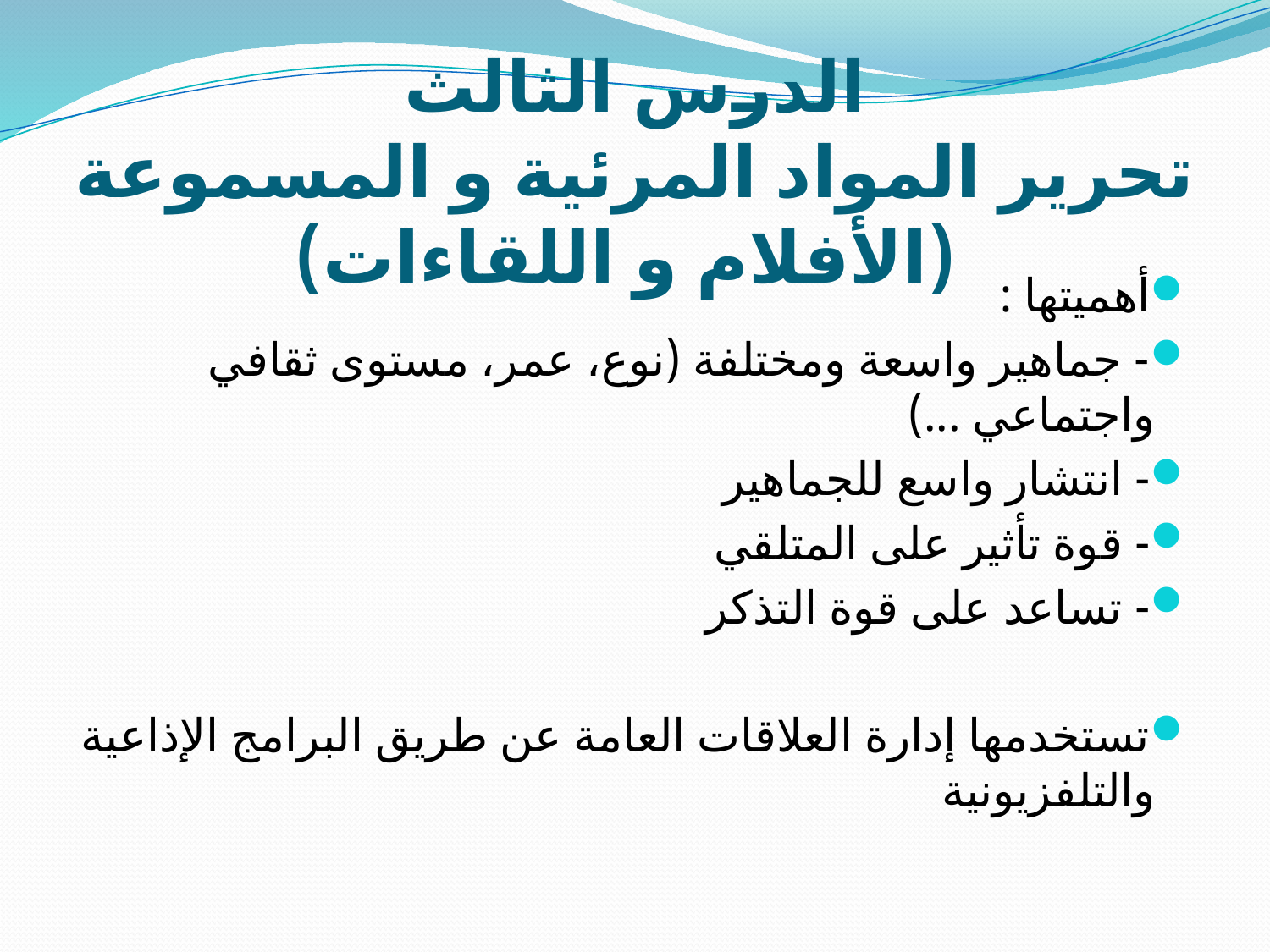

# الدرس الثالث تحرير المواد المرئية و المسموعة (الأفلام و اللقاءات)
أهميتها :
- جماهير واسعة ومختلفة (نوع، عمر، مستوى ثقافي واجتماعي ...)
- انتشار واسع للجماهير
- قوة تأثير على المتلقي
- تساعد على قوة التذكر

تستخدمها إدارة العلاقات العامة عن طريق البرامج الإذاعية والتلفزيونية